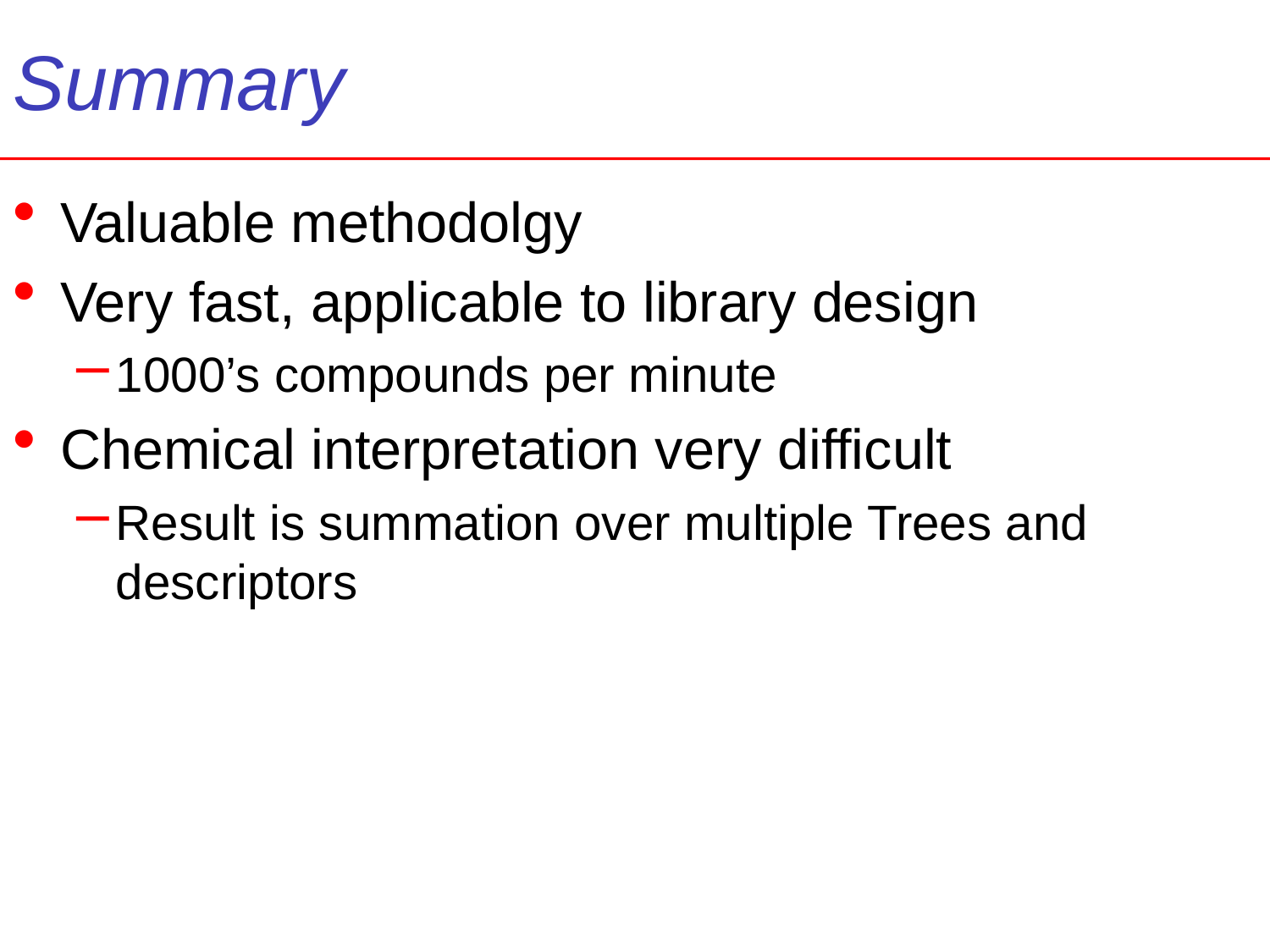

# Summary
Valuable methodolgy
Very fast, applicable to library design
1000’s compounds per minute
Chemical interpretation very difficult
Result is summation over multiple Trees and descriptors